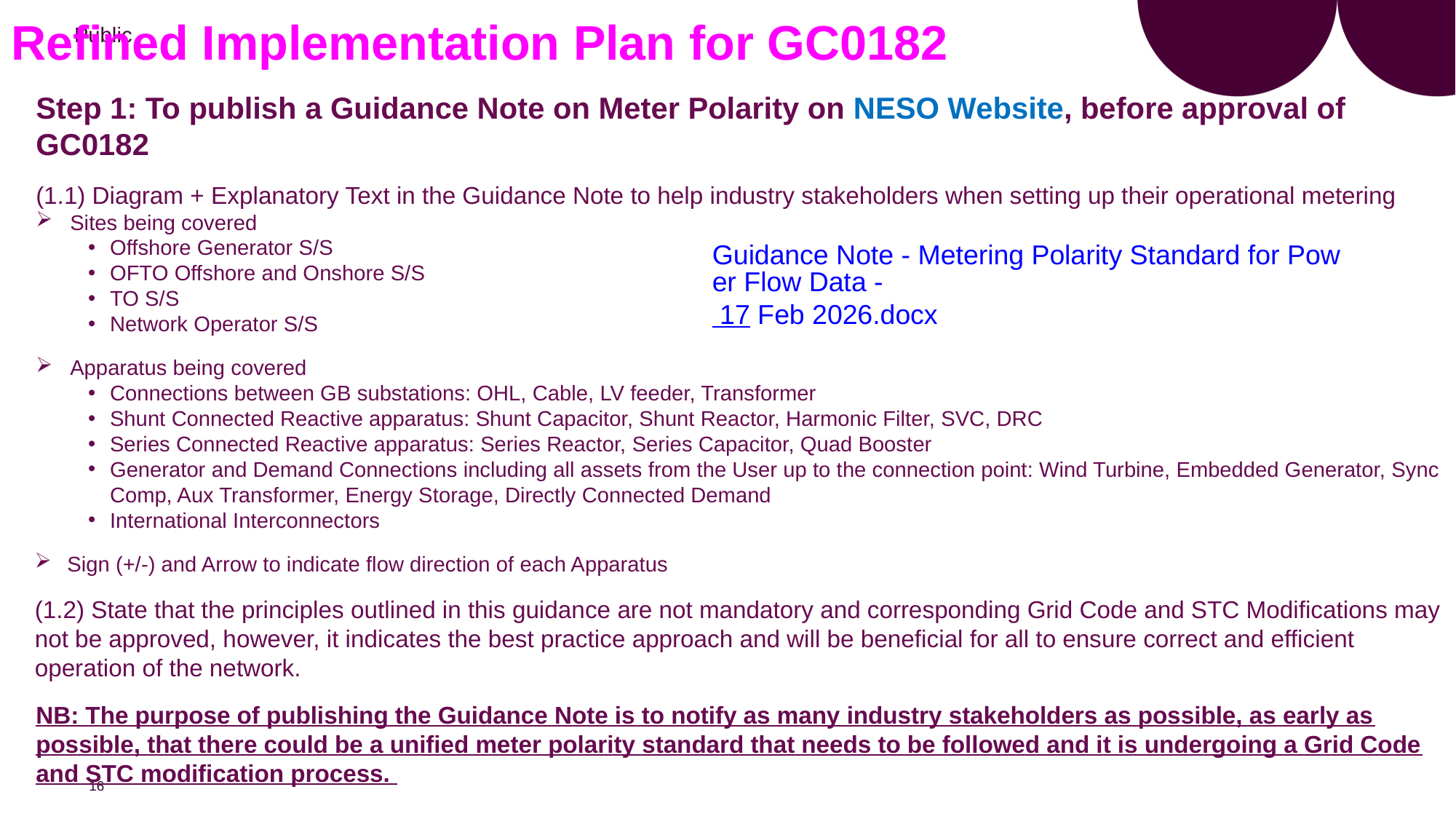

# Refined Implementation Plan for GC0182
Step 1: To publish a Guidance Note on Meter Polarity on NESO Website, before approval of GC0182

(1.1) Diagram + Explanatory Text in the Guidance Note to help industry stakeholders when setting up their operational metering
Sites being covered
Offshore Generator S/S
OFTO Offshore and Onshore S/S
TO S/S
Network Operator S/S

Apparatus being covered
Connections between GB substations: OHL, Cable, LV feeder, Transformer
Shunt Connected Reactive apparatus: Shunt Capacitor, Shunt Reactor, Harmonic Filter, SVC, DRC
Series Connected Reactive apparatus: Series Reactor, Series Capacitor, Quad Booster
Generator and Demand Connections including all assets from the User up to the connection point: Wind Turbine, Embedded Generator, Sync Comp, Aux Transformer, Energy Storage, Directly Connected Demand
International Interconnectors

Sign (+/-) and Arrow to indicate flow direction of each Apparatus

(1.2) State that the principles outlined in this guidance are not mandatory and corresponding Grid Code and STC Modifications may not be approved, however, it indicates the best practice approach and will be beneficial for all to ensure correct and efficient operation of the network.

NB: The purpose of publishing the Guidance Note is to notify as many industry stakeholders as possible, as early as possible, that there could be a unified meter polarity standard that needs to be followed and it is undergoing a Grid Code and STC modification process.
Guidance Note - Metering Polarity Standard for Power Flow Data - 17 Feb 2026.docx